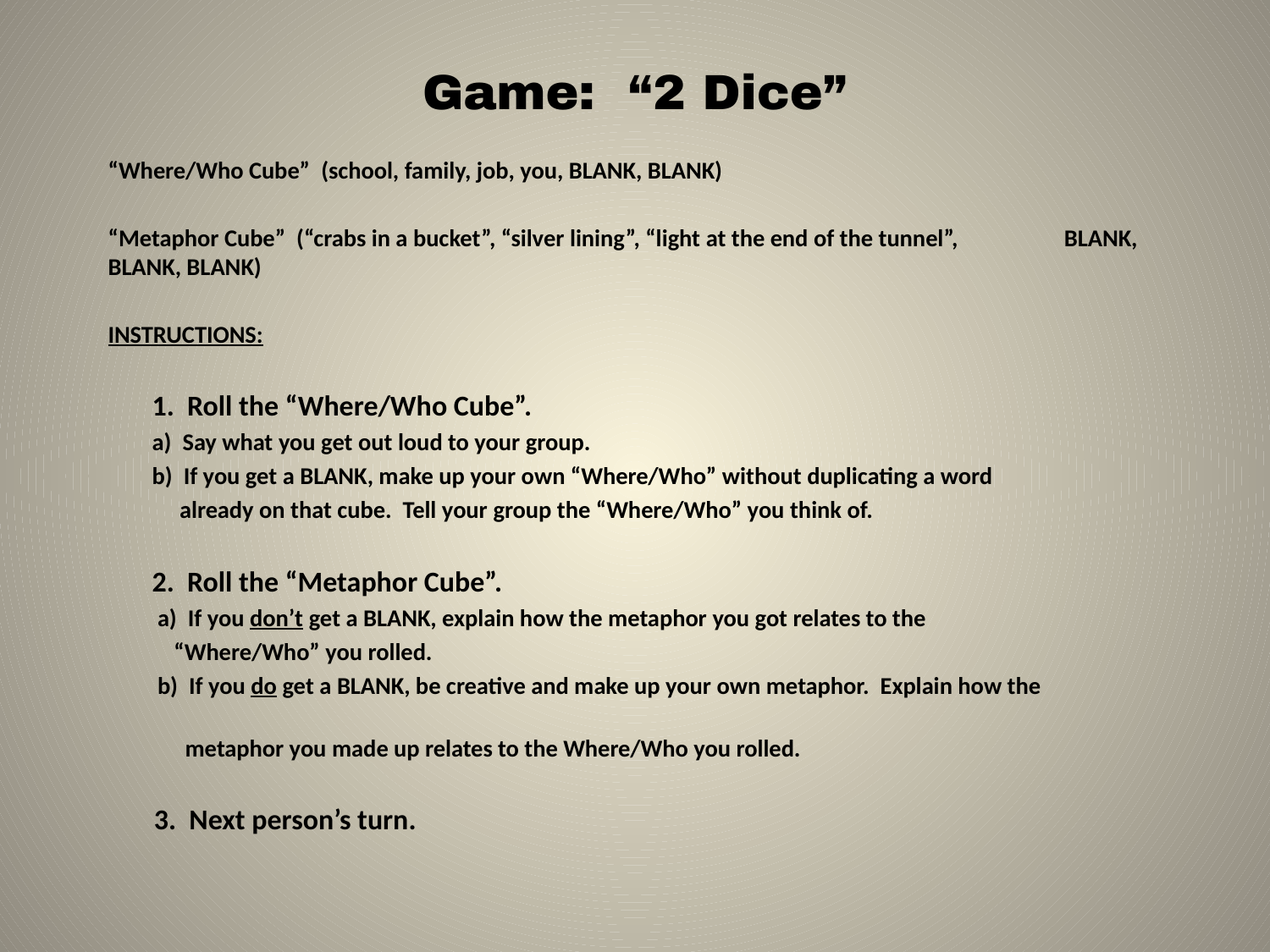

# Game:  “2 Dice”
“Where/Who Cube”  (school, family, job, you, BLANK, BLANK)

“Metaphor Cube”  (“crabs in a bucket”, “silver lining”, “light at the end of the tunnel”, 		               BLANK, BLANK, BLANK)

INSTRUCTIONS:

        1.  Roll the “Where/Who Cube”.
        a)  Say what you get out loud to your group.
        b)  If you get a BLANK, make up your own “Where/Who” without duplicating a word
             already on that cube.  Tell your group the “Where/Who” you think of.

        2.  Roll the “Metaphor Cube”.
         a)  If you don’t get a BLANK, explain how the metaphor you got relates to the
            “Where/Who” you rolled.
         b)  If you do get a BLANK, be creative and make up your own metaphor.  Explain how the
              metaphor you made up relates to the Where/Who you rolled.

       3.  Next person’s turn.